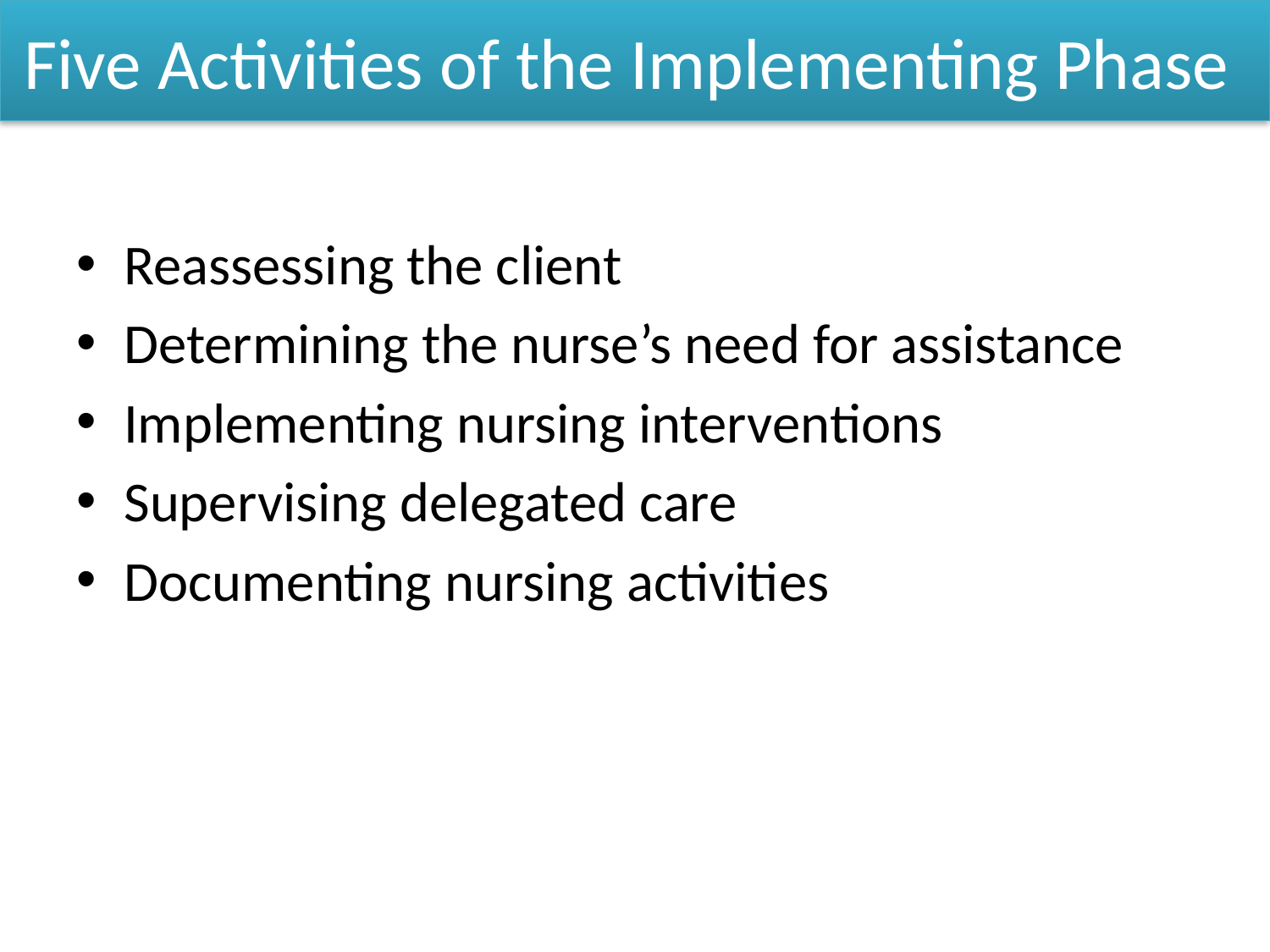

# Five Activities of the Implementing Phase
Reassessing the client
Determining the nurse’s need for assistance
Implementing nursing interventions
Supervising delegated care
Documenting nursing activities